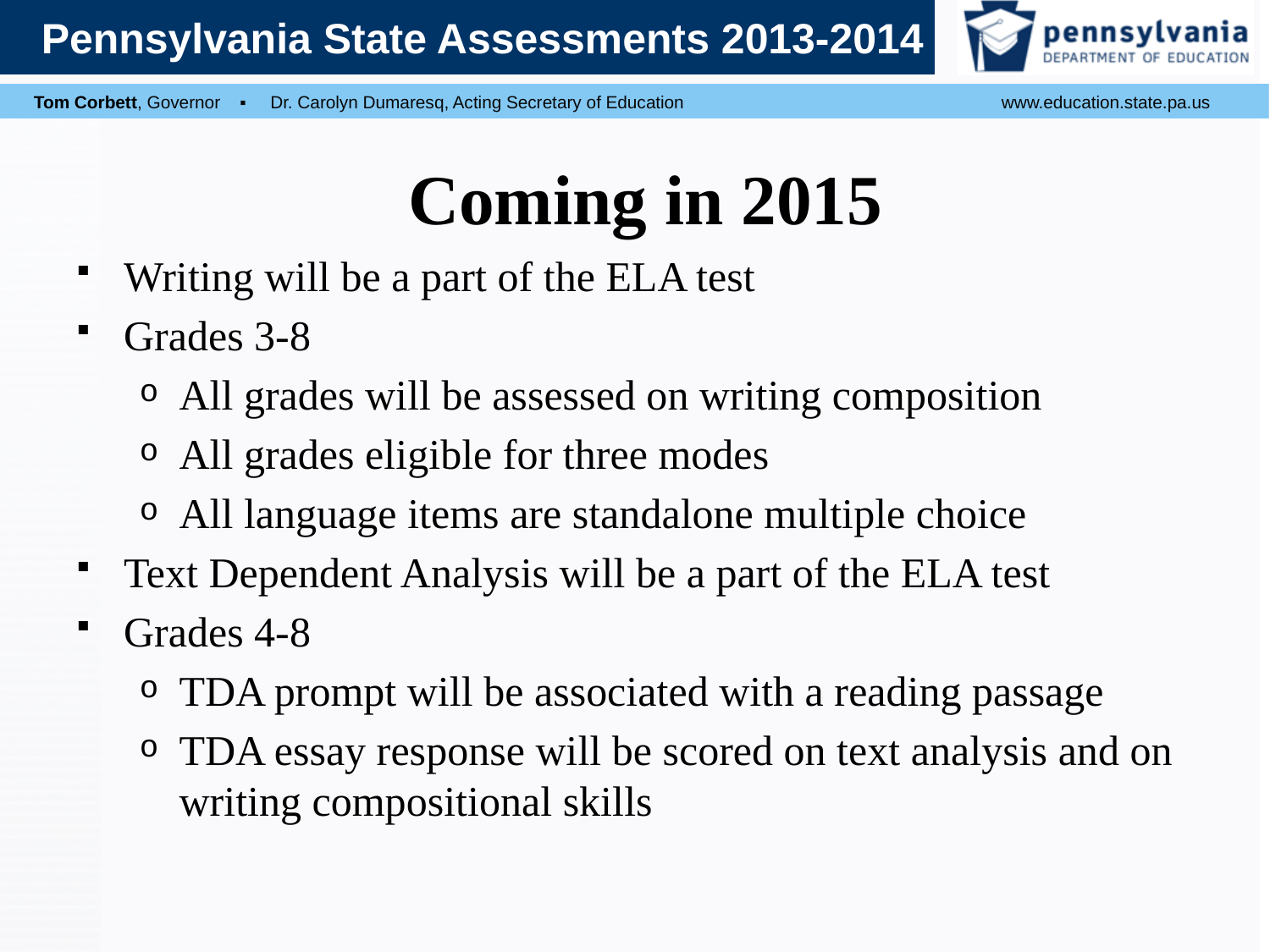

# Coming in 2015
Writing will be a part of the ELA test
Grades 3-8
All grades will be assessed on writing composition
All grades eligible for three modes
All language items are standalone multiple choice
Text Dependent Analysis will be a part of the ELA test
Grades 4-8
TDA prompt will be associated with a reading passage
TDA essay response will be scored on text analysis and on writing compositional skills